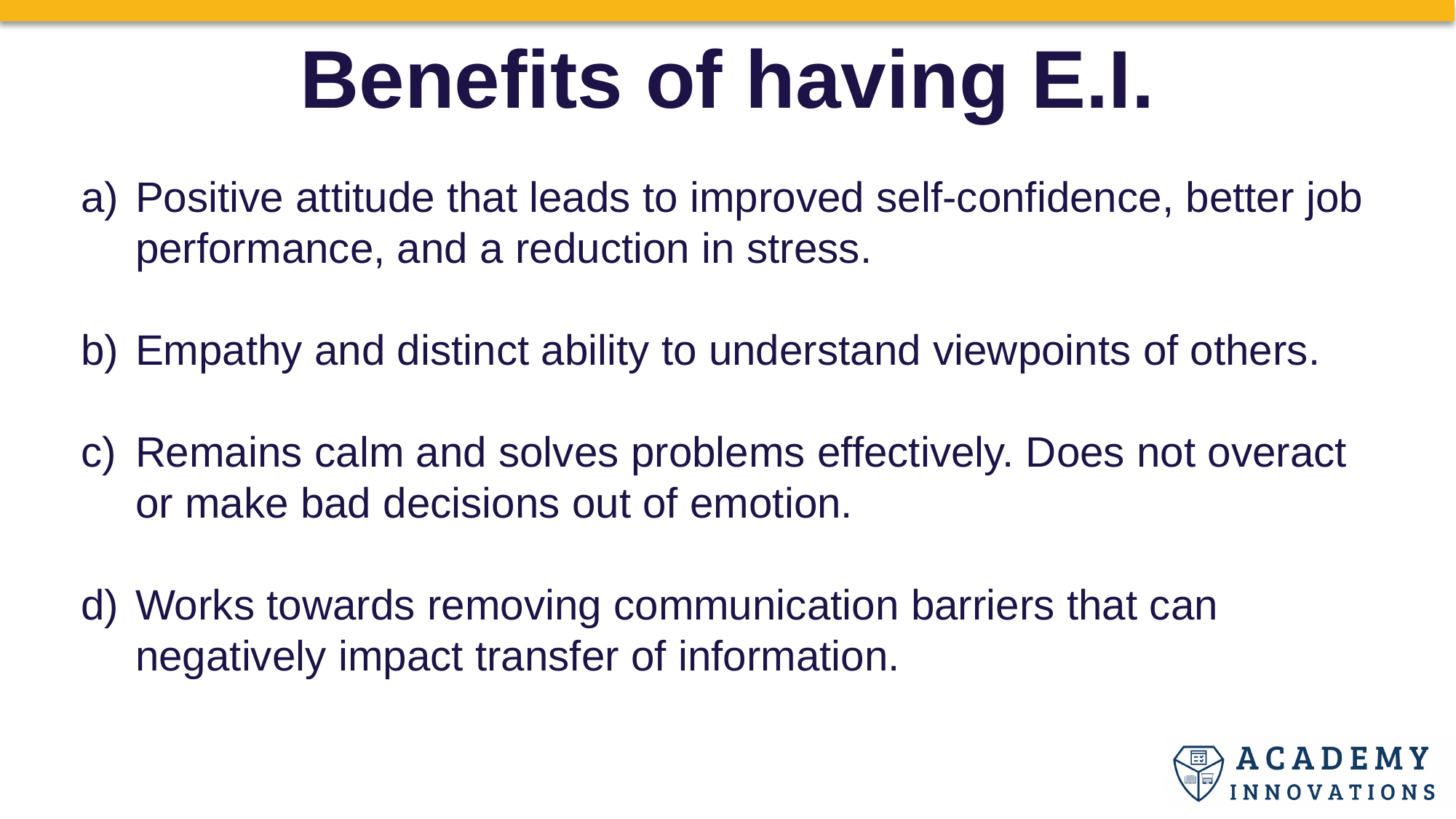

Benefits of having E.I.
Positive attitude that leads to improved self-confidence, better job performance, and a reduction in stress.

Empathy and distinct ability to understand viewpoints of others.

Remains calm and solves problems effectively. Does not overact or make bad decisions out of emotion.

Works towards removing communication barriers that can negatively impact transfer of information.